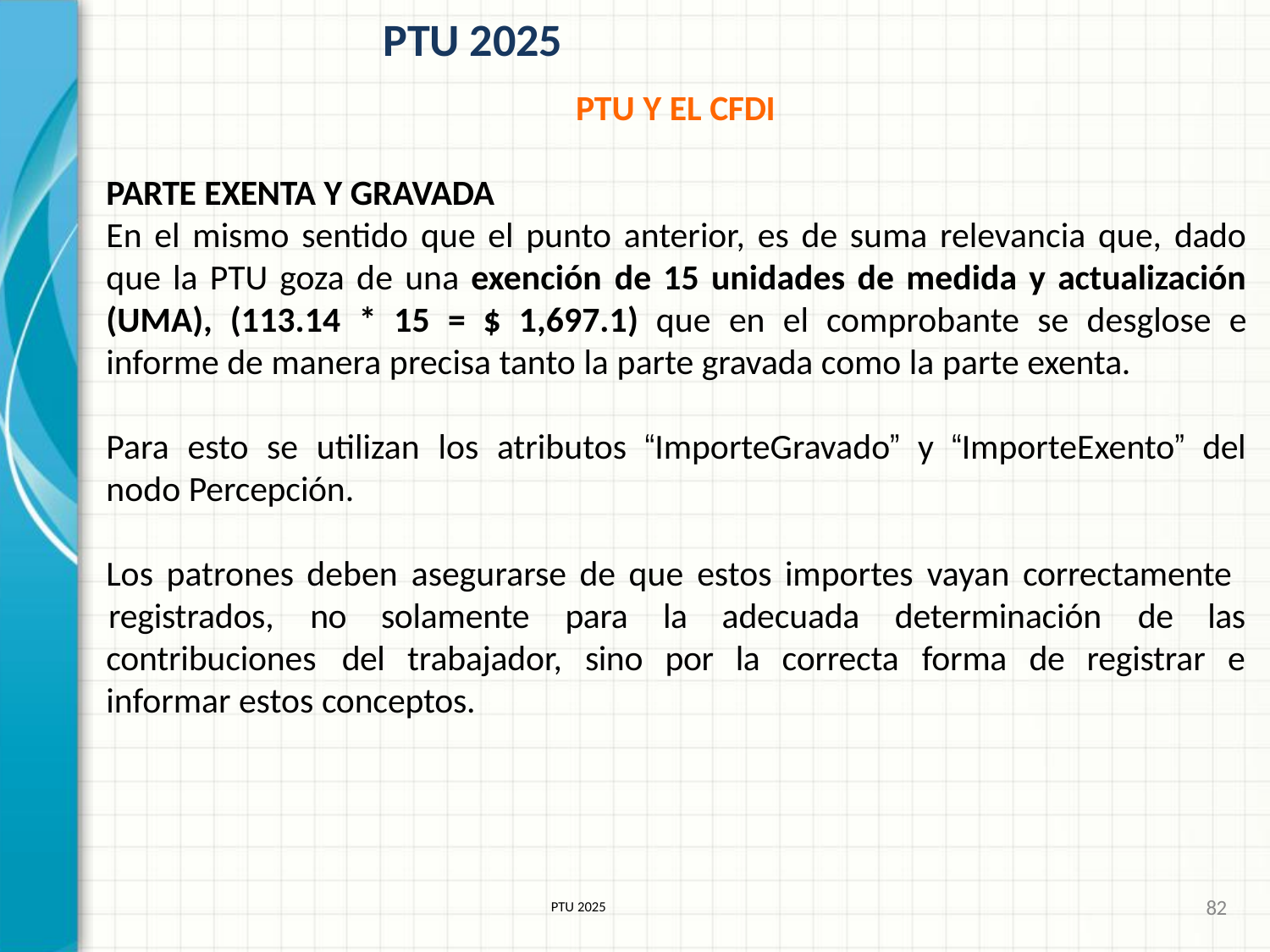

# PTU 2025
PTU Y EL CFDI
PARTE EXENTA Y GRAVADA
En el mismo sentido que el punto anterior, es de suma relevancia que, dado que la PTU goza de una exención de 15 unidades de medida y actualización (UMA), (113.14 * 15 = $ 1,697.1) que en el comprobante se desglose e informe de manera precisa tanto la parte gravada como la parte exenta.
Para esto se utilizan los atributos “ImporteGravado” y “ImporteExento” del nodo Percepción.
Los patrones deben asegurarse de que estos importes vayan correctamente
registrados,	no	solamente	para	la	adecuada	determinación	de	las
e
contribuciones	del	trabajador,	sino	por	la	correcta	forma	de	registrar
informar estos conceptos.
82
PTU 2025